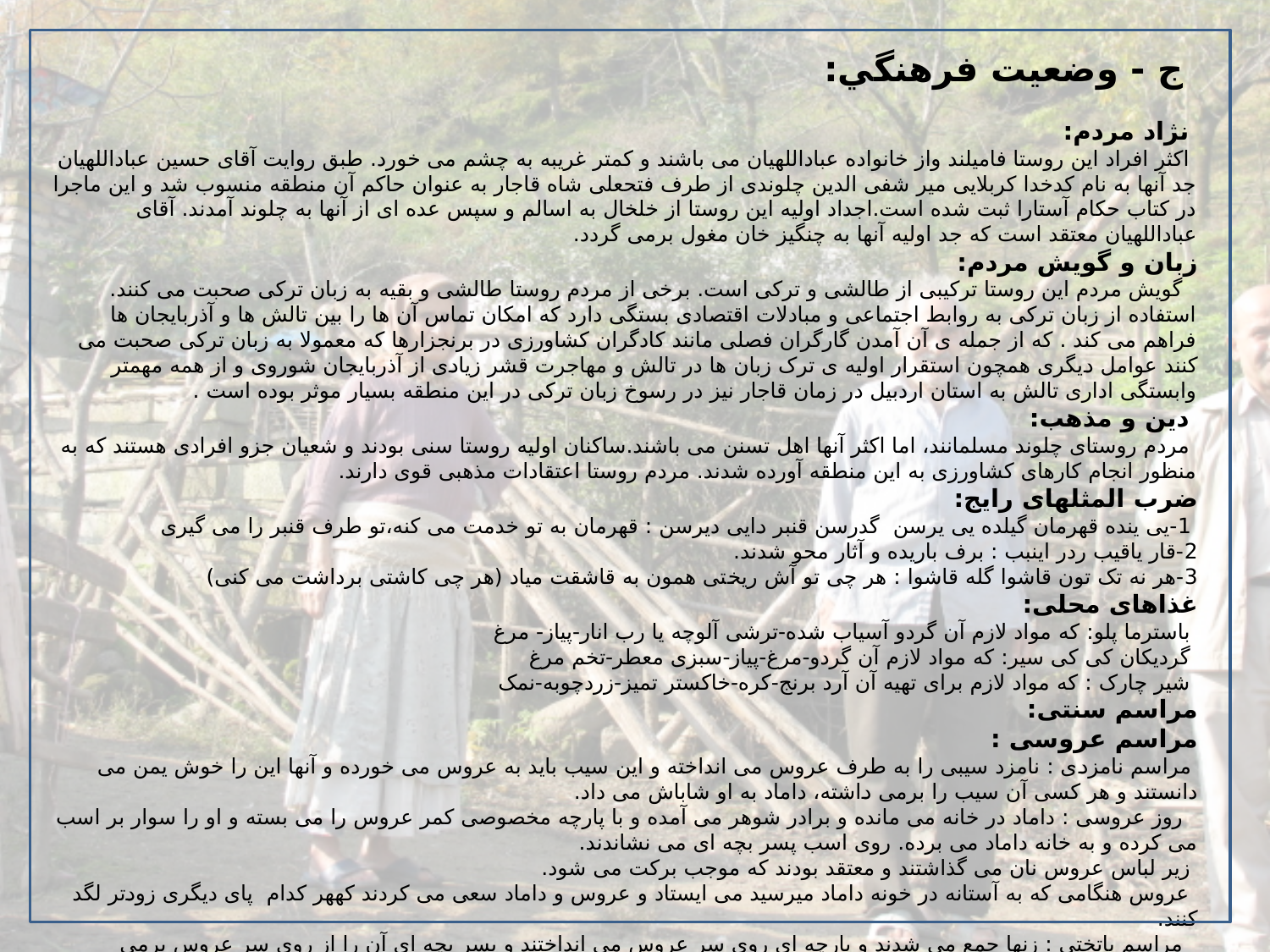

ج - وضعیت فرهنگي:

 نژاد مردم:
 اکثر افراد این روستا فامیلند واز خانواده عباداللهیان می باشند و کمتر غریبه به چشم می خورد. طبق روایت آقای حسین عباداللهیان جد آنها به نام کدخدا کربلایی میر شفی الدین چلوندی از طرف فتحعلی شاه قاجار به عنوان حاکم آن منطقه منسوب شد و این ماجرا در کتاب حکام آستارا ثبت شده است.اجداد اولیه این روستا از خلخال به اسالم و سپس عده ای از آنها به چلوند آمدند. آقای عباداللهیان معتقد است که جد اولیه آنها به چنگیز خان مغول برمی گردد.
زبان و گویش مردم:
  گویش مردم این روستا ترکیبی از طالشی و ترکی است. برخی از مردم روستا طالشی و بقیه به زبان ترکی صحبت می کنند. استفاده از زبان ترکی به روابط اجتماعی و مبادلات اقتصادی بستگی دارد که امکان تماس آن ها را بین تالش ها و آذربایجان ها فراهم می کند . که از جمله ی آن آمدن گارگران فصلی مانند کادگران کشاورزی در برنجزارها که معمولا به زبان ترکی صحبت می کنند عوامل دیگری همچون استقرار اولیه ی ترک زبان ها در تالش و مهاجرت قشر زیادی از آذربایجان شوروی و از همه مهمتر وابستگی اداری تالش به استان اردبیل در زمان قاجار نیز در رسوخ زبان ترکی در این منطقه بسیار موثر بوده است .
 دین و مذهب:
 مردم روستای چلوند مسلمانند، اما اکثر آنها اهل تسنن می باشند.ساکنان اولیه روستا سنی بودند و شعیان جزو افرادی هستند که به منظور انجام کارهای کشاورزی به این منطقه آورده شدند. مردم روستا اعتقادات مذهبی قوی دارند.
ضرب المثلهای رایج:
 1-یی ینده قهرمان گیلده یی یرسن  گدرسن قنبر دایی دیرسن : قهرمان به تو خدمت می کنه،تو طرف قنبر را می گیری
2-قار یاقیب ردر اینبب : برف باریده و آثار محو شدند.
3-هر نه تک تون قاشوا گله قاشوا : هر چی تو آش ریختی همون به قاشقت میاد (هر چی کاشتی برداشت می کنی)
غذاهای محلی:
 باسترما پلو: که مواد لازم آن گردو آسیاب شده-ترشی آلوچه یا رب انار-پیاز- مرغ
 گردیکان کی کی سیر: که مواد لازم آن گردو-مرغ-پیاز-سبزی معطر-تخم مرغ
 شیر چارک : که مواد لازم برای تهیه آن آرد برنج-کره-خاکستر تمیز-زردچوبه-نمک
مراسم سنتی:
مراسم عروسی :
 مراسم نامزدی : نامزد سیبی را به طرف عروس می انداخته و این سیب باید به عروس می خورده و آنها این را خوش یمن می دانستند و هر کسی آن سیب را برمی داشته، داماد به او شاباش می داد.
  روز عروسی : داماد در خانه می مانده و برادر شوهر می آمده و با پارچه مخصوصی کمر عروس را می بسته و او را سوار بر اسب می کرده و به خانه داماد می برده. روی اسب پسر بچه ای می نشاندند.
 زیر لباس عروس نان می گذاشتند و معتقد بودند که موجب برکت می شود.
 عروس هنگامی که به آستانه در خونه داماد میرسید می ایستاد و عروس و داماد سعی می کردند کههر کدام  پای دیگری زودتر لگد کنند.
  مراسم پاتختی : زنها جمع می شدند و پارچه ای روی سر عروس می انداختند و پسر بچه ای آن را از روی سر عروس برمی داشته . در روز پاتختی عروس نمک و برنج مورد نیاز برای ولیمه آن روز را بر می داشته تا برکت خانه اش زیاد شود. در این روز عروس در آستانه در می ایستاده و در یک دستش کره و در دست دیگرش عسل می گذاشته و پسر بچه ای باید آن را میخورده.
مراسم برداشت محصول :
پس از برداشت برنج ، آن را سفید می کردند و هر کسی برنج خود را می پخته و غذاهای خاصی از جمله گردیکان کی کی سیر درست می کردند و اهالی روستا دور هم جمع می شدند و اولین لقمه را پدر خانواده می خوردده.